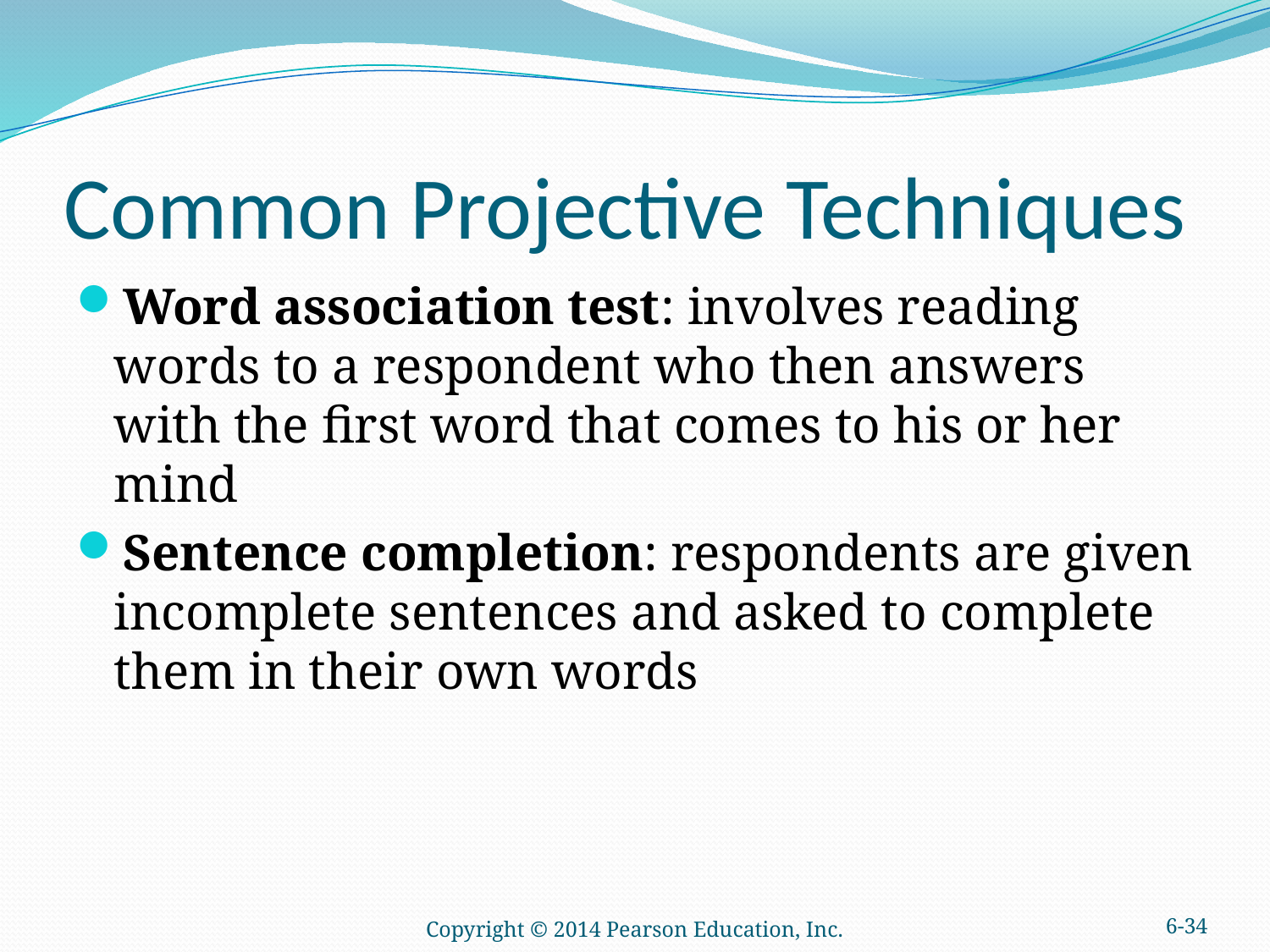

# Common Projective Techniques
Word association test: involves reading words to a respondent who then answers with the first word that comes to his or her mind
Sentence completion: respondents are given incomplete sentences and asked to complete them in their own words